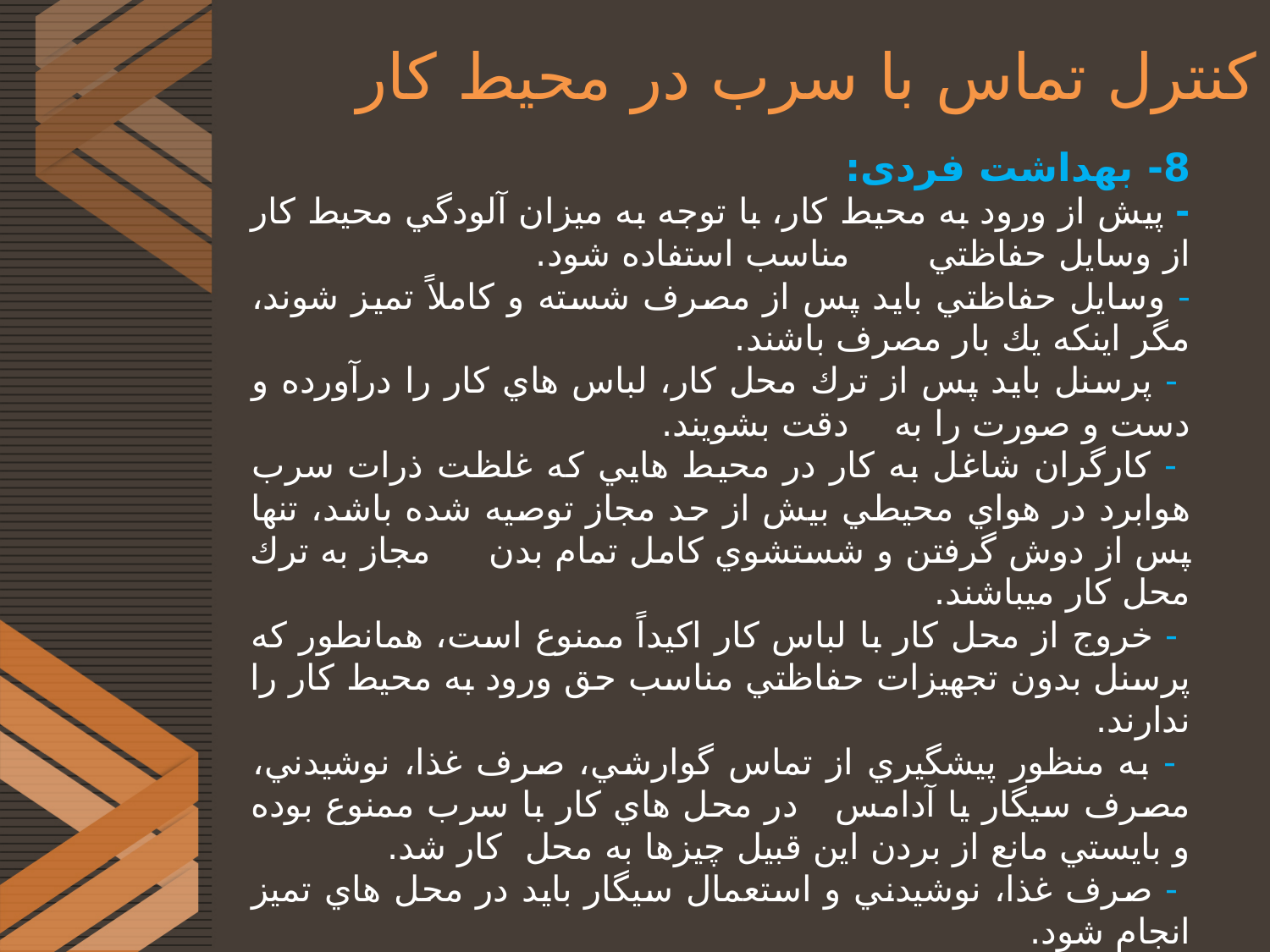

# کنترل تماس با سرب در محیط کار
8- بهداشت فردی:
- پيش از ورود به محيط كار، با توجه به ميزان آلودگي محيط كار از وسايل حفاظتي       مناسب استفاده شود.
- وسايل حفاظتي بايد پس از مصرف شسته و كاملاً تميز شوند، مگر اينکه يك بار مصرف باشند.
 - پرسنل بايد پس از ترك محل كار، لباس هاي كار را درآورده و دست و صورت را به    دقت بشويند.
 - كارگران شاغل به كار در محيط هايي كه غلظت ذرات سرب هوابرد در هواي محيطي بيش از حد مجاز توصيه شده باشد، تنها پس از دوش گرفتن و شستشوي كامل تمام بدن     مجاز به ترك محل كار ميباشند.
 - خروج از محل كار با لباس كار اكيداً ممنوع است، همانطور كه پرسنل بدون تجهيزات حفاظتي مناسب حق ورود به محيط كار را ندارند.
 - به منظور پيشگيري از تماس گوارشي، صرف غذا، نوشيدني، مصرف سيگار يا آدامس   در محل هاي كار با سرب ممنوع بوده و بايستي مانع از بردن اين قبيل چيزها به محل  كار شد.
 - صرف غذا، نوشيدني و استعمال سيگار بايد در محل هاي تميز انجام شود.
 - غذا، نوشيدني و سيگار بايد در محل هايي تميز به غير از كمد وسايل حفاظت فردي    نگهداري شوند.